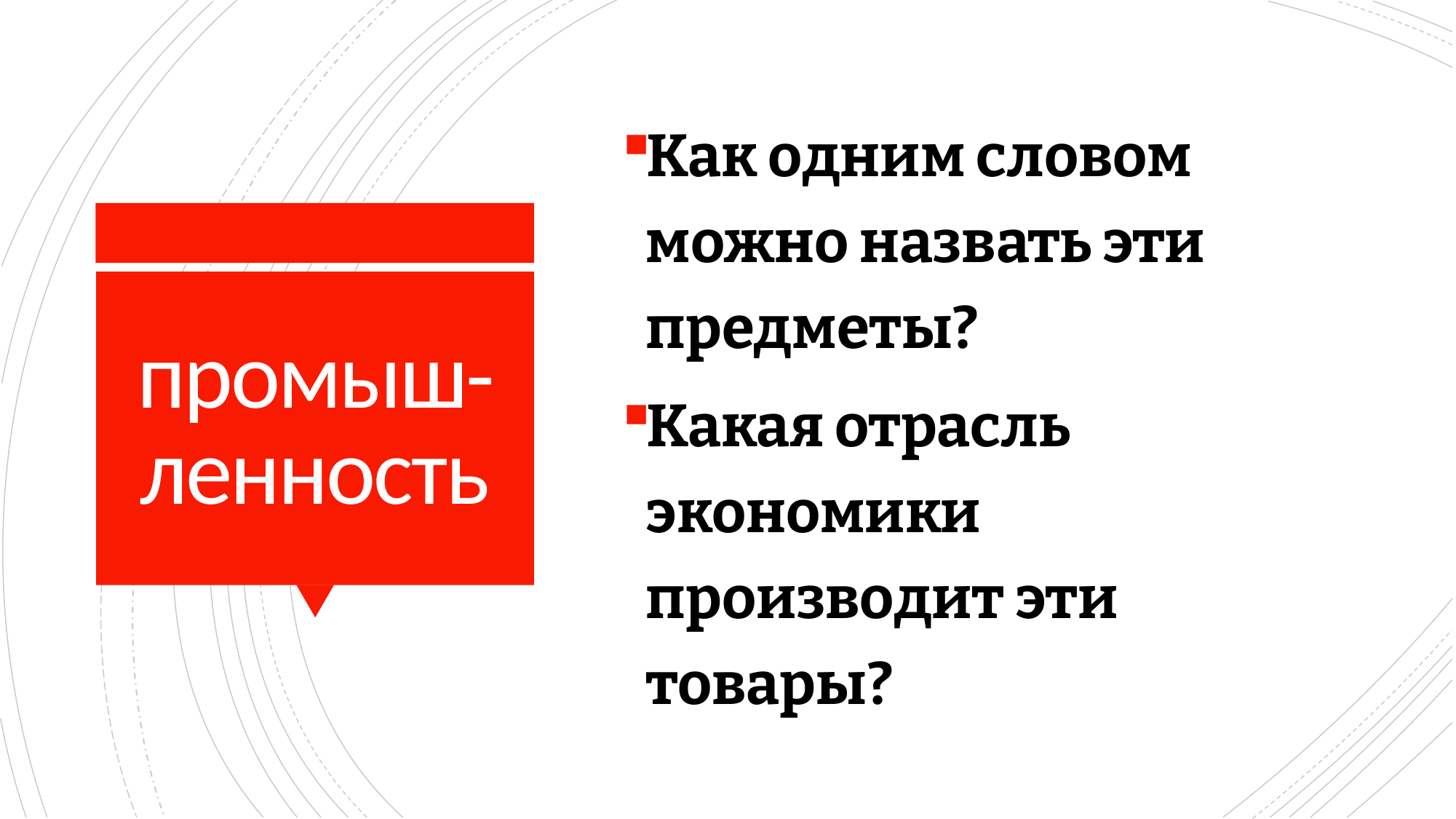

Как одним словом можно назвать эти предметы?
Какая отрасль экономики производит эти товары?
# промыш-ленность